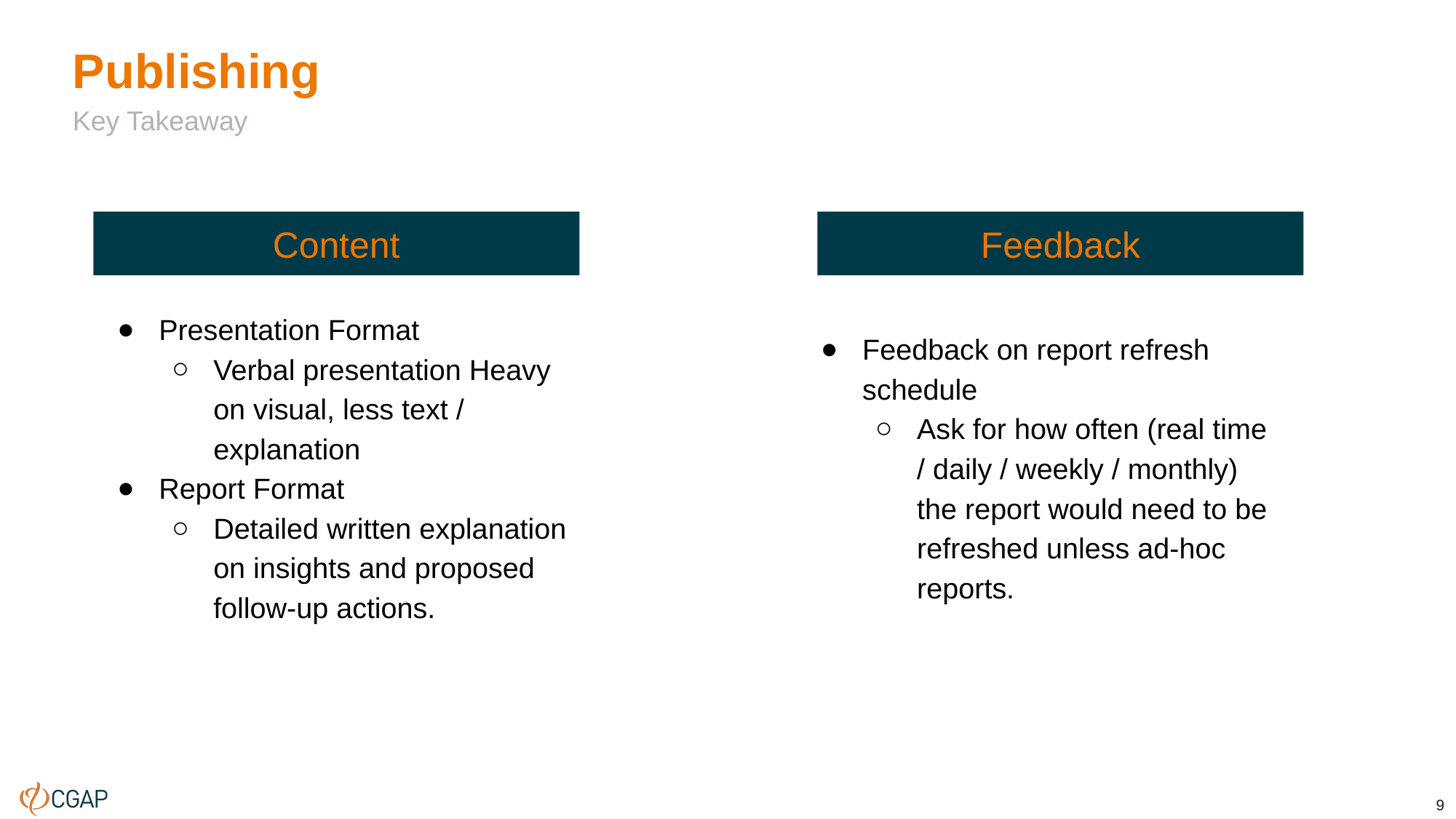

# Publishing
Key Takeaway
Content
Feedback
Presentation Format
Verbal presentation Heavy on visual, less text / explanation
Report Format
Detailed written explanation on insights and proposed follow-up actions.
Feedback on report refresh schedule
Ask for how often (real time / daily / weekly / monthly) the report would need to be refreshed unless ad-hoc reports.
9